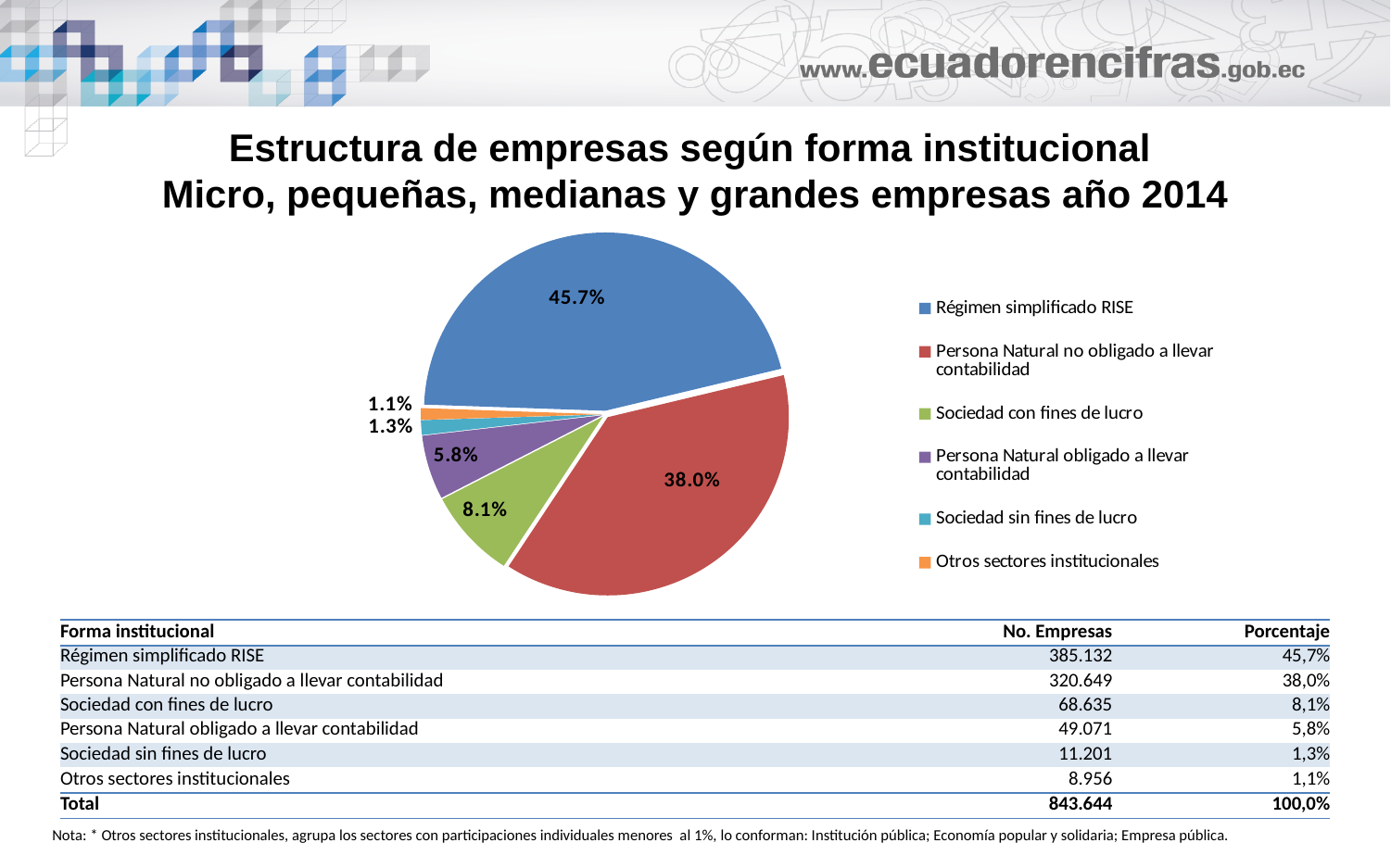

# Estructura de empresas según forma institucional Micro, pequeñas, medianas y grandes empresas año 2014

### Chart

| Category |  |
|---|---|
| Régimen simplificado RISE | 0.45651009193451264 |
| Persona Natural no obligado a llevar contabilidad | 0.3800750079417385 |
| Sociedad con fines de lucro | 0.08135540583468856 |
| Persona Natural obligado a llevar contabilidad | 0.058165529536155065 |
| Sociedad sin fines de lucro | 0.013278112568808644 |
| Otros sectores institucionales | 0.01061585218409661 |
| Forma institucional | No. Empresas | Porcentaje |
| --- | --- | --- |
| Régimen simplificado RISE | 385.132 | 45,7% |
| Persona Natural no obligado a llevar contabilidad | 320.649 | 38,0% |
| Sociedad con fines de lucro | 68.635 | 8,1% |
| Persona Natural obligado a llevar contabilidad | 49.071 | 5,8% |
| Sociedad sin fines de lucro | 11.201 | 1,3% |
| Otros sectores institucionales | 8.956 | 1,1% |
| Total | 843.644 | 100,0% |
Nota: * Otros sectores institucionales, agrupa los sectores con participaciones individuales menores  al 1%, lo conforman: Institución pública; Economía popular y solidaria; Empresa pública.